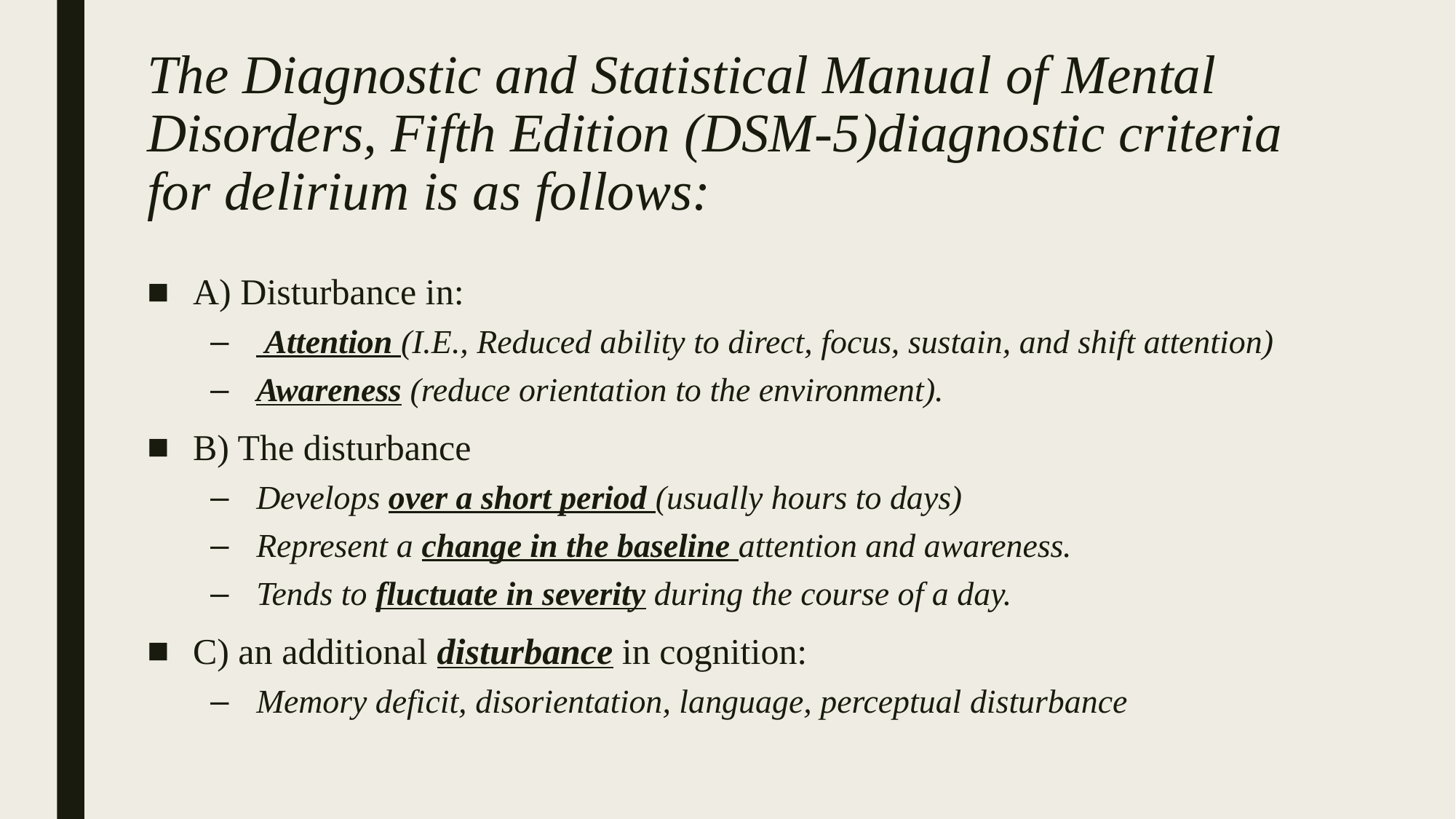

# The Diagnostic and Statistical Manual of Mental Disorders, Fifth Edition (DSM-5)diagnostic criteria for delirium is as follows:
A) Disturbance in:
 Attention (I.E., Reduced ability to direct, focus, sustain, and shift attention)
Awareness (reduce orientation to the environment).
B) The disturbance
Develops over a short period (usually hours to days)
Represent a change in the baseline attention and awareness.
Tends to fluctuate in severity during the course of a day.
C) an additional disturbance in cognition:
Memory deficit, disorientation, language, perceptual disturbance